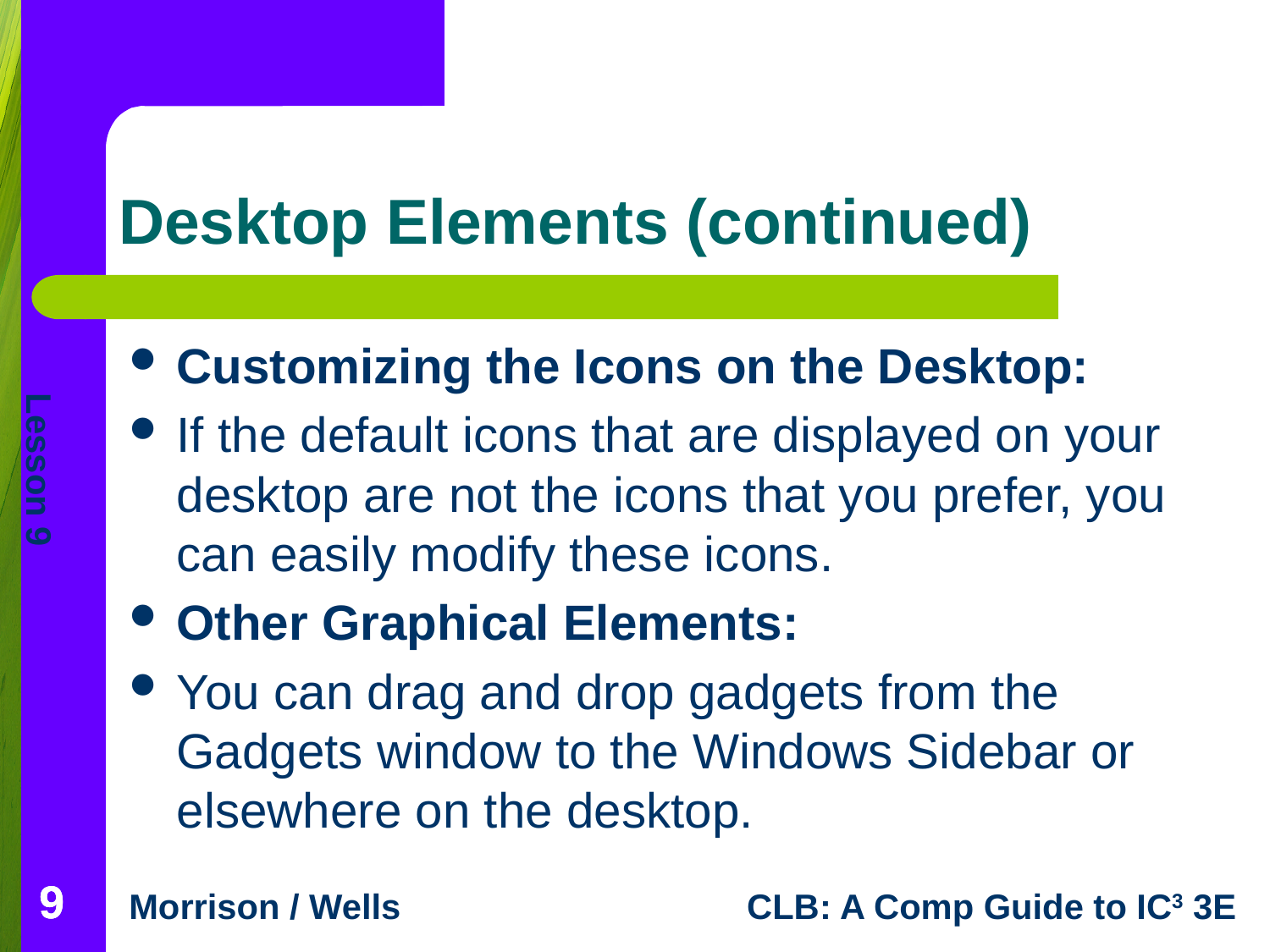

# Desktop Elements (continued)
Customizing the Icons on the Desktop:
If the default icons that are displayed on your desktop are not the icons that you prefer, you can easily modify these icons.
Other Graphical Elements:
You can drag and drop gadgets from the Gadgets window to the Windows Sidebar or elsewhere on the desktop.
9
9
9